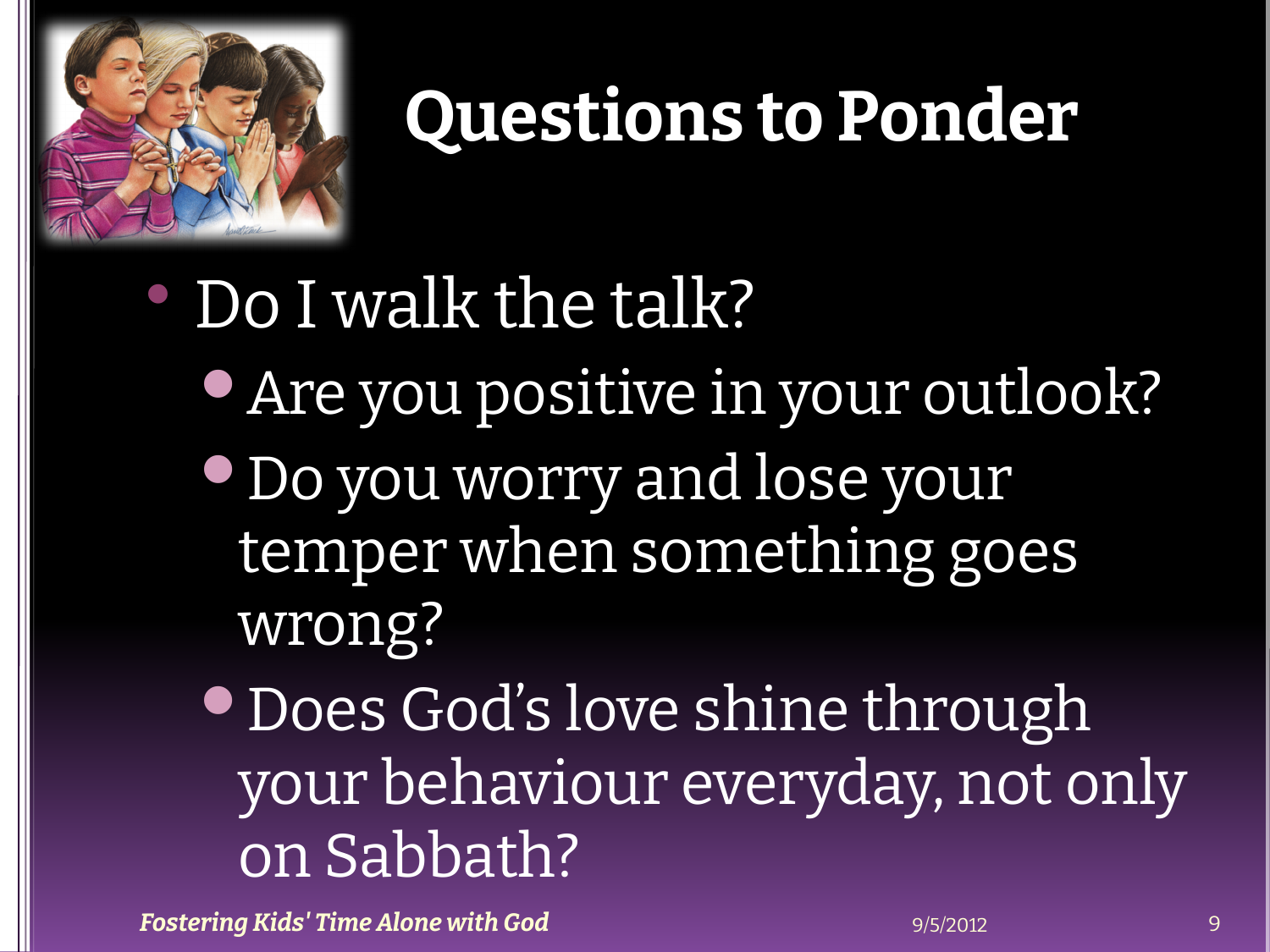

# Questions to Ponder
Do I walk the talk?
Are you positive in your outlook?
Do you worry and lose your temper when something goes wrong?
Does God’s love shine through your behaviour everyday, not only on Sabbath?

Fostering Kids' Time Alone with God
9/5/2012
9